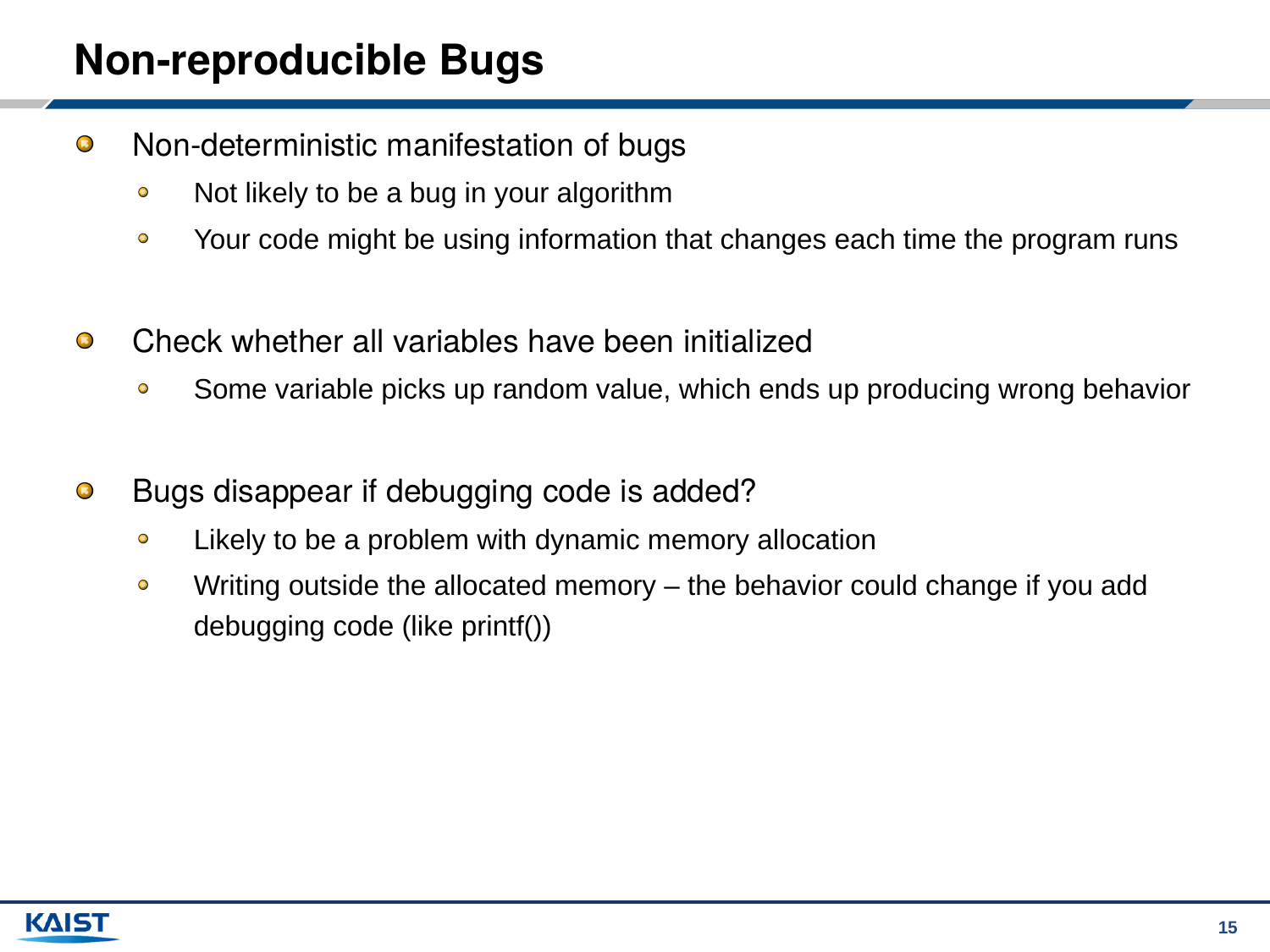

# Non-reproducible Bugs
Non-deterministic manifestation of bugs
Not likely to be a bug in your algorithm
Your code might be using information that changes each time the program runs

Check whether all variables have been initialized
Some variable picks up random value, which ends up producing wrong behavior

Bugs disappear if debugging code is added?
Likely to be a problem with dynamic memory allocation
Writing outside the allocated memory – the behavior could change if you add debugging code (like printf())